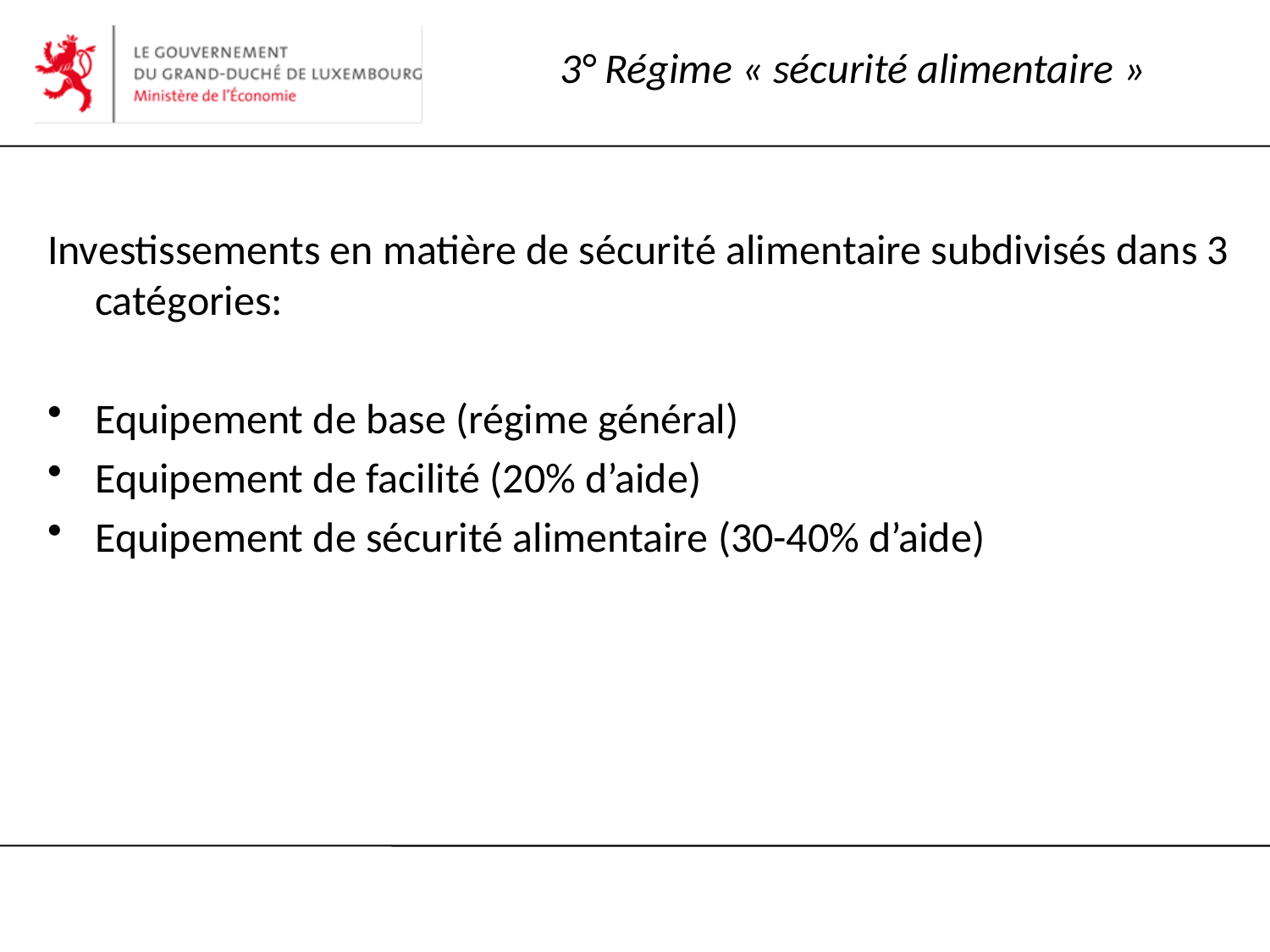

# 3° Régime « sécurité alimentaire »
Investissements en matière de sécurité alimentaire subdivisés dans 3 catégories:

Equipement de base (régime général)
Equipement de facilité (20% d’aide)
Equipement de sécurité alimentaire (30-40% d’aide)